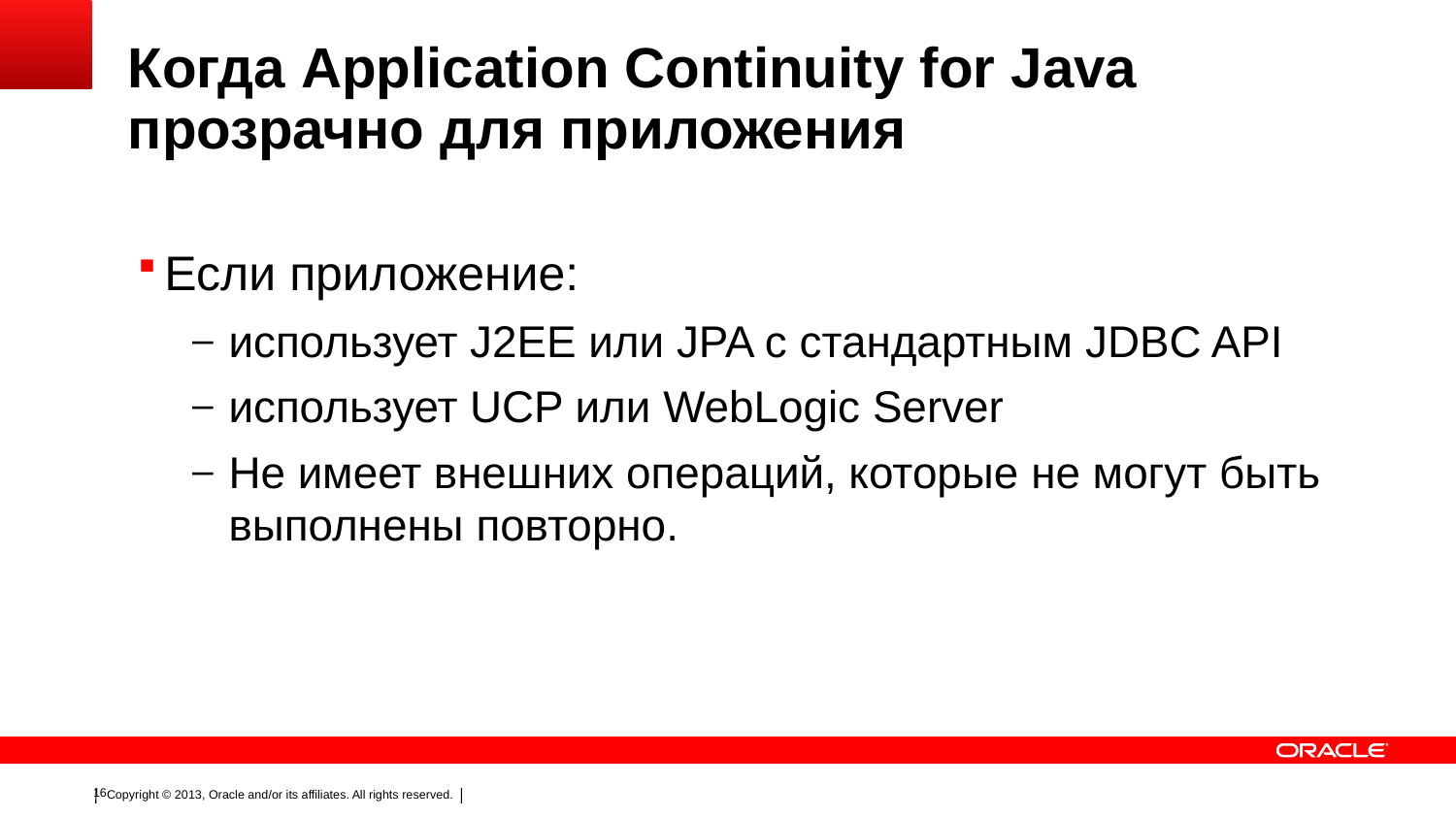

# Когда Application Continuity for Java прозрачно для приложения
Если приложение:
использует J2EE или JPA с стандартным JDBC API
использует UCP или WebLogic Server
Не имеет внешних операций, которые не могут быть выполнены повторно.